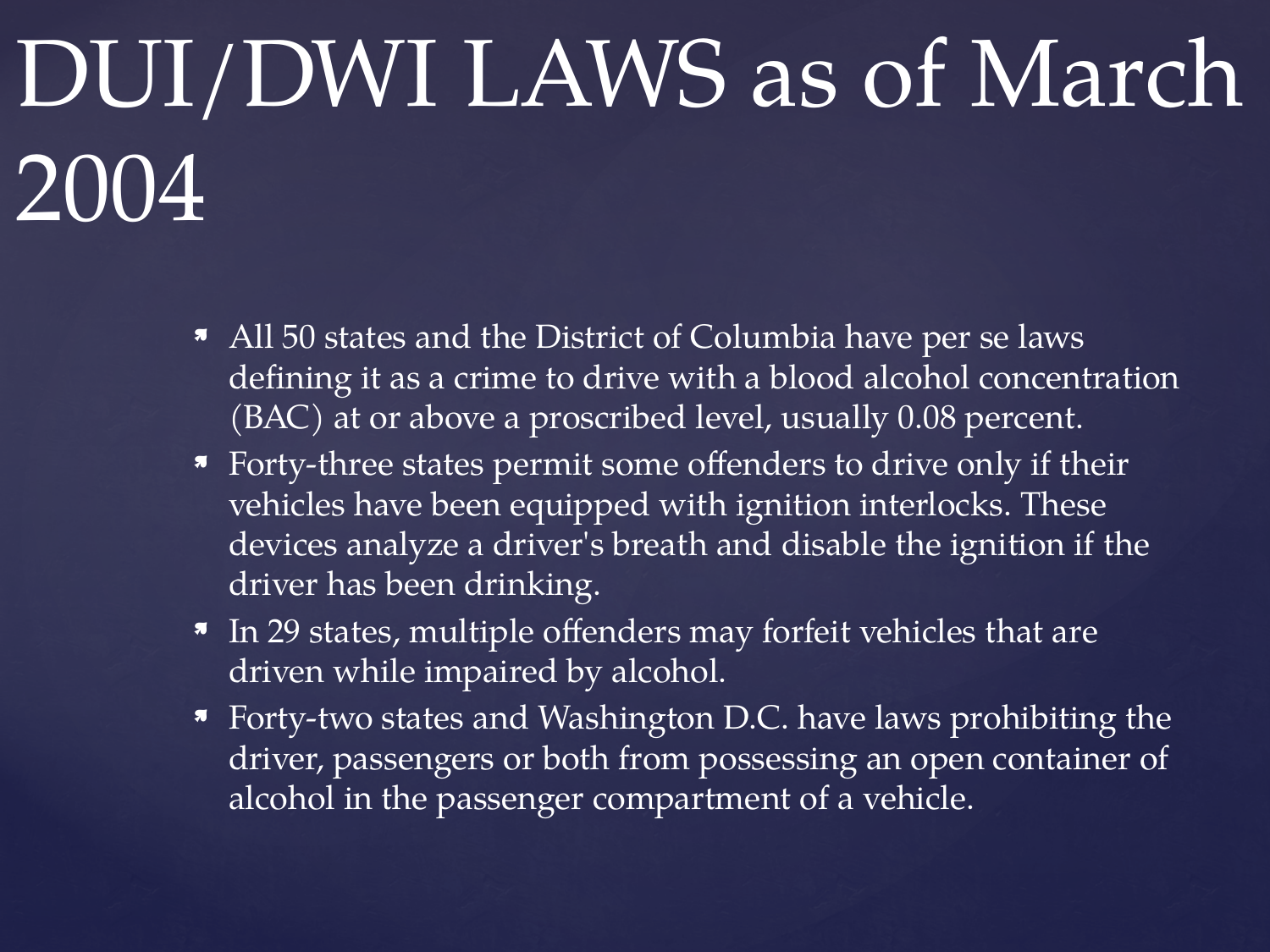

# DUI/DWI LAWS as of March 2004

All 50 states and the District of Columbia have per se laws defining it as a crime to drive with a blood alcohol concentration (BAC) at or above a proscribed level, usually 0.08 percent.
Forty-three states permit some offenders to drive only if their vehicles have been equipped with ignition interlocks. These devices analyze a driver's breath and disable the ignition if the driver has been drinking.
In 29 states, multiple offenders may forfeit vehicles that are driven while impaired by alcohol.
Forty-two states and Washington D.C. have laws prohibiting the driver, passengers or both from possessing an open container of alcohol in the passenger compartment of a vehicle.